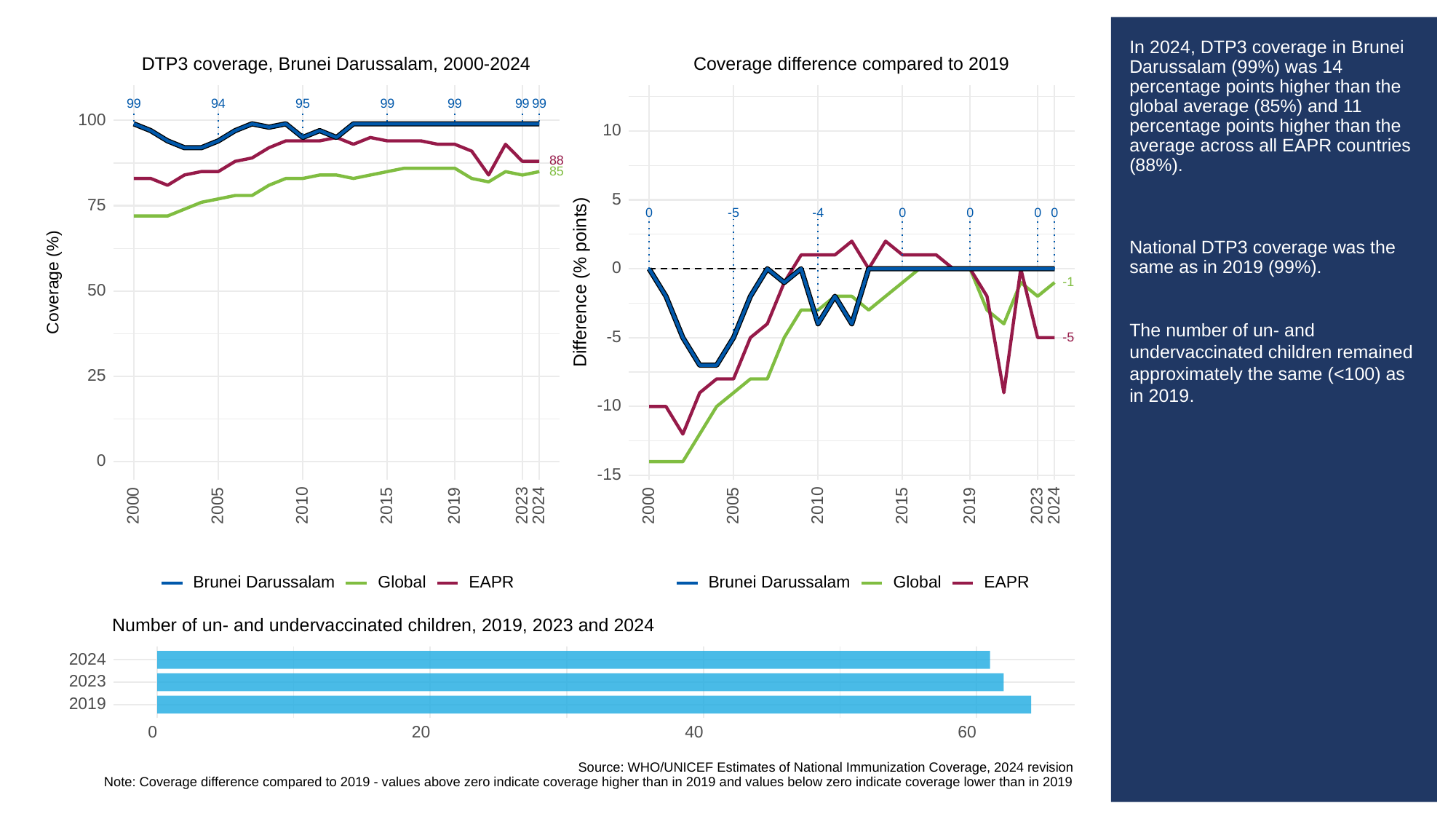

# In 2024, DTP3 coverage in Brunei Darussalam (99%) was 14 percentage points higher than the global average (85%) and 11 percentage points higher than the average across all EAPR countries (88%).

National DTP3 coverage was the same as in 2019 (99%).

The number of un- and undervaccinated children remained approximately the same (<100) as in 2019.

Coverage difference compared to 2019
DTP3 coverage, Brunei Darussalam, 2000-2024

99
94
95
99
99
99
99

100

10

88

85

5
75

0
0
0
0
0
-5
-4

0

Difference (% points)
Coverage (%)
-1
50

-5
-5

25

-10

0

-15

2023
2023
2000
2005
2010
2015
2019
2024
2000
2005
2010
2015
2019
2024
Global
Global
Brunei Darussalam
Brunei Darussalam
EAPR
EAPR

Number of un- and undervaccinated children, 2019, 2023 and 2024

2024

2023

2019

0
20
40
60
Source: WHO/UNICEF Estimates of National Immunization Coverage, 2024 revision
Note: Coverage difference compared to 2019 - values above zero indicate coverage higher than in 2019 and values below zero indicate coverage lower than in 2019